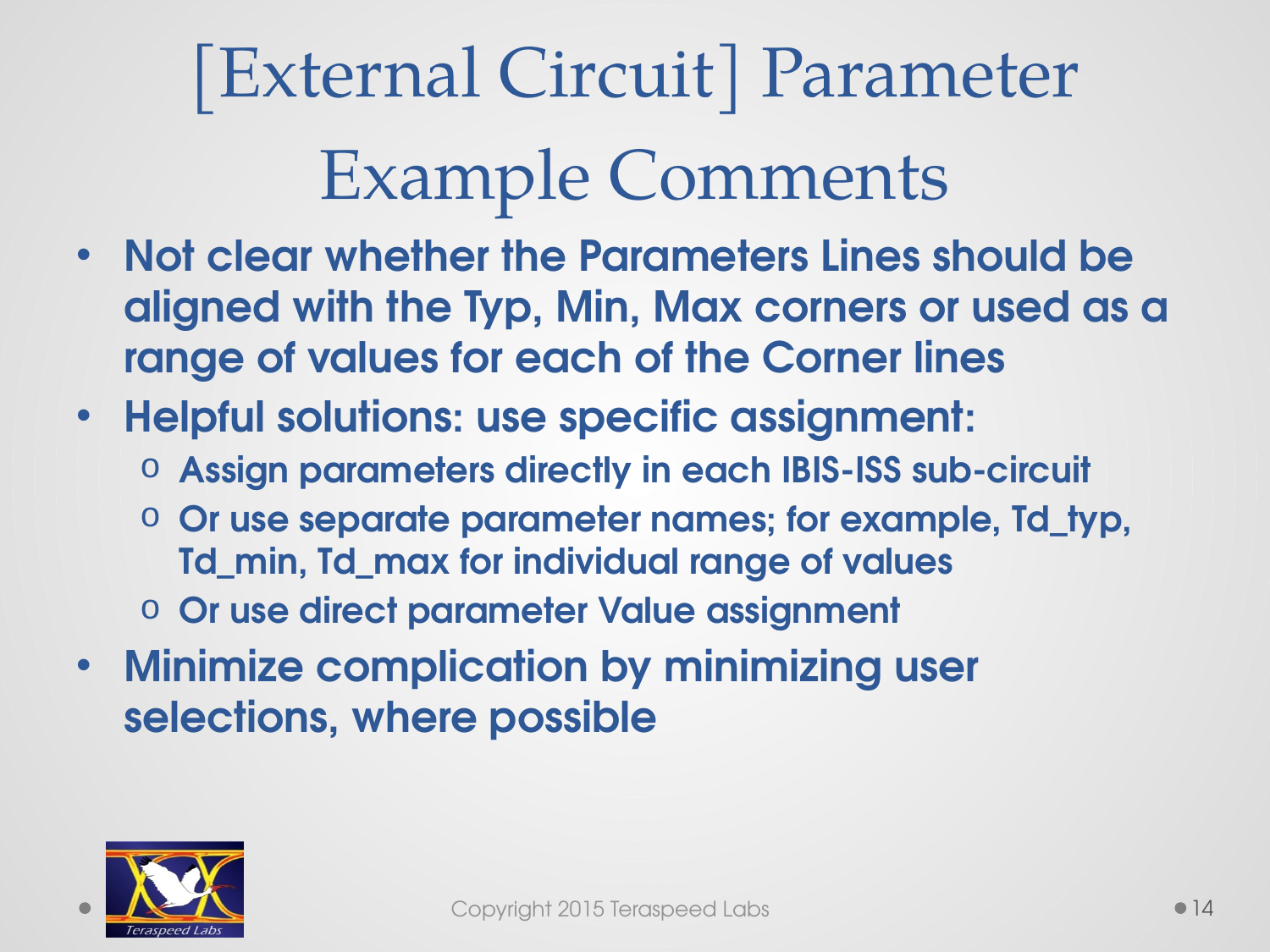

# [External Circuit] Parameter Example Comments
Not clear whether the Parameters Lines should be aligned with the Typ, Min, Max corners or used as a range of values for each of the Corner lines
Helpful solutions: use specific assignment:
Assign parameters directly in each IBIS-ISS sub-circuit
Or use separate parameter names; for example, Td_typ, Td_min, Td_max for individual range of values
Or use direct parameter Value assignment
Minimize complication by minimizing user selections, where possible
14
Copyright 2015 Teraspeed Labs